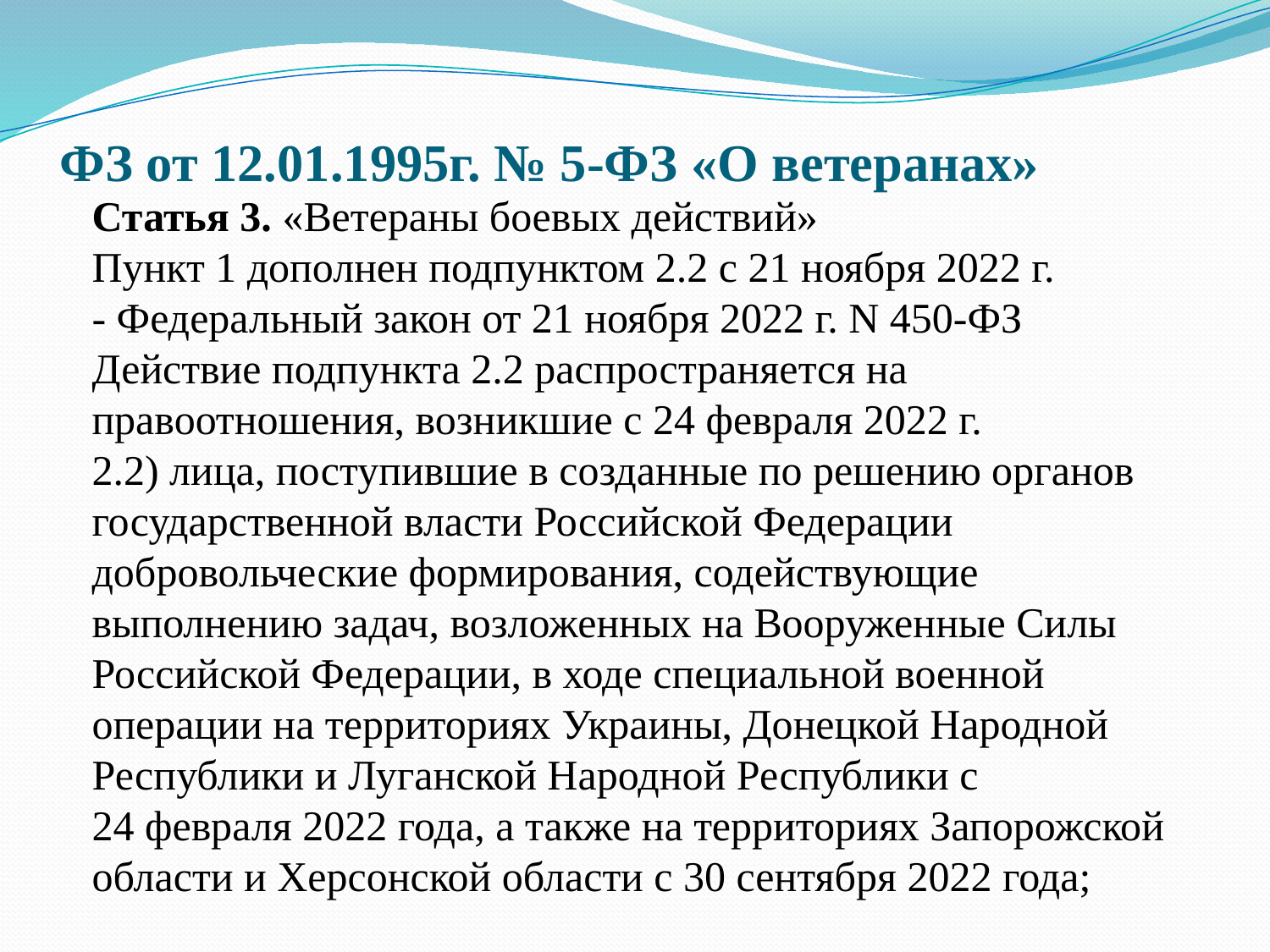

# ФЗ от 12.01.1995г. № 5-ФЗ «О ветеранах»
Статья 3. «Ветераны боевых действий»
Пункт 1 дополнен подпунктом 2.2 с 21 ноября 2022 г. - Федеральный закон от 21 ноября 2022 г. N 450-ФЗ
Действие подпункта 2.2 распространяется на правоотношения, возникшие с 24 февраля 2022 г.
2.2) лица, поступившие в созданные по решению органов государственной власти Российской Федерации добровольческие формирования, содействующие выполнению задач, возложенных на Вооруженные Силы Российской Федерации, в ходе специальной военной операции на территориях Украины, Донецкой Народной Республики и Луганской Народной Республики с
24 февраля 2022 года, а также на территориях Запорожской области и Херсонской области с 30 сентября 2022 года;